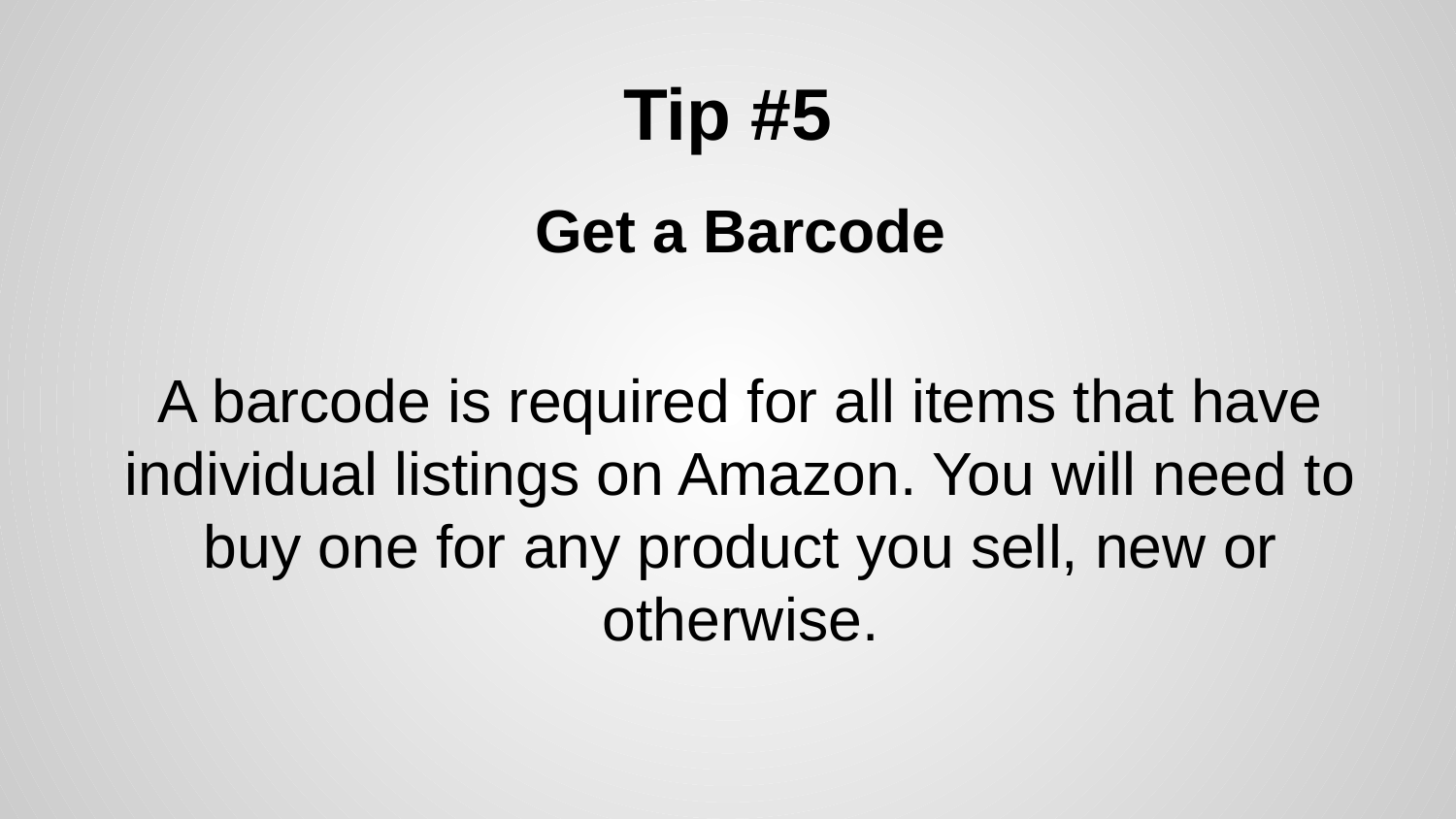

# Tip #5
Get a Barcode

A barcode is required for all items that have individual listings on Amazon. You will need to buy one for any product you sell, new or otherwise.